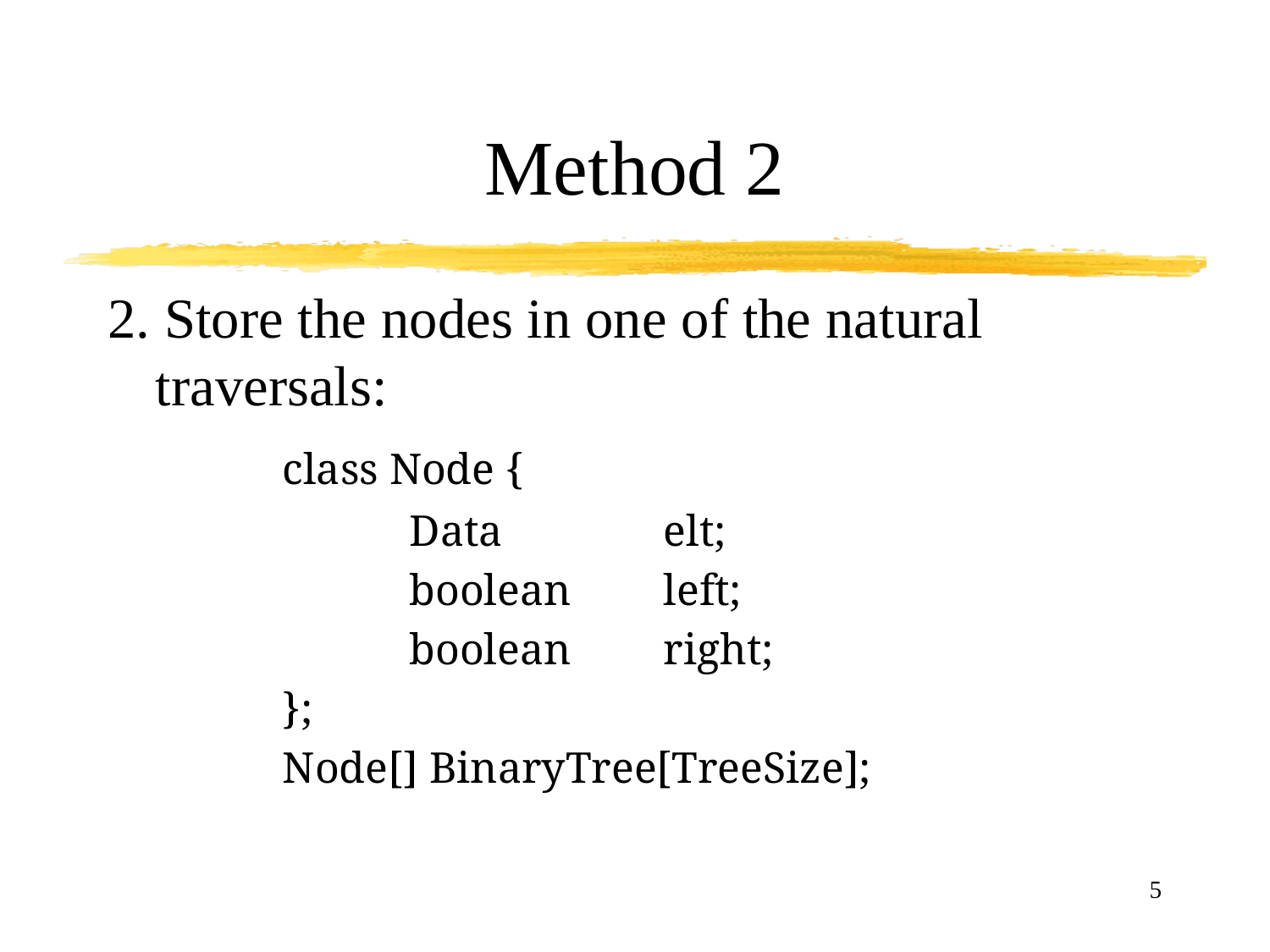

# Method 2
2. Store the nodes in one of the natural traversals:
		class Node {
			Data		elt;
			boolean	left;
			boolean	right;
		};
		Node[] BinaryTree[TreeSize];
5